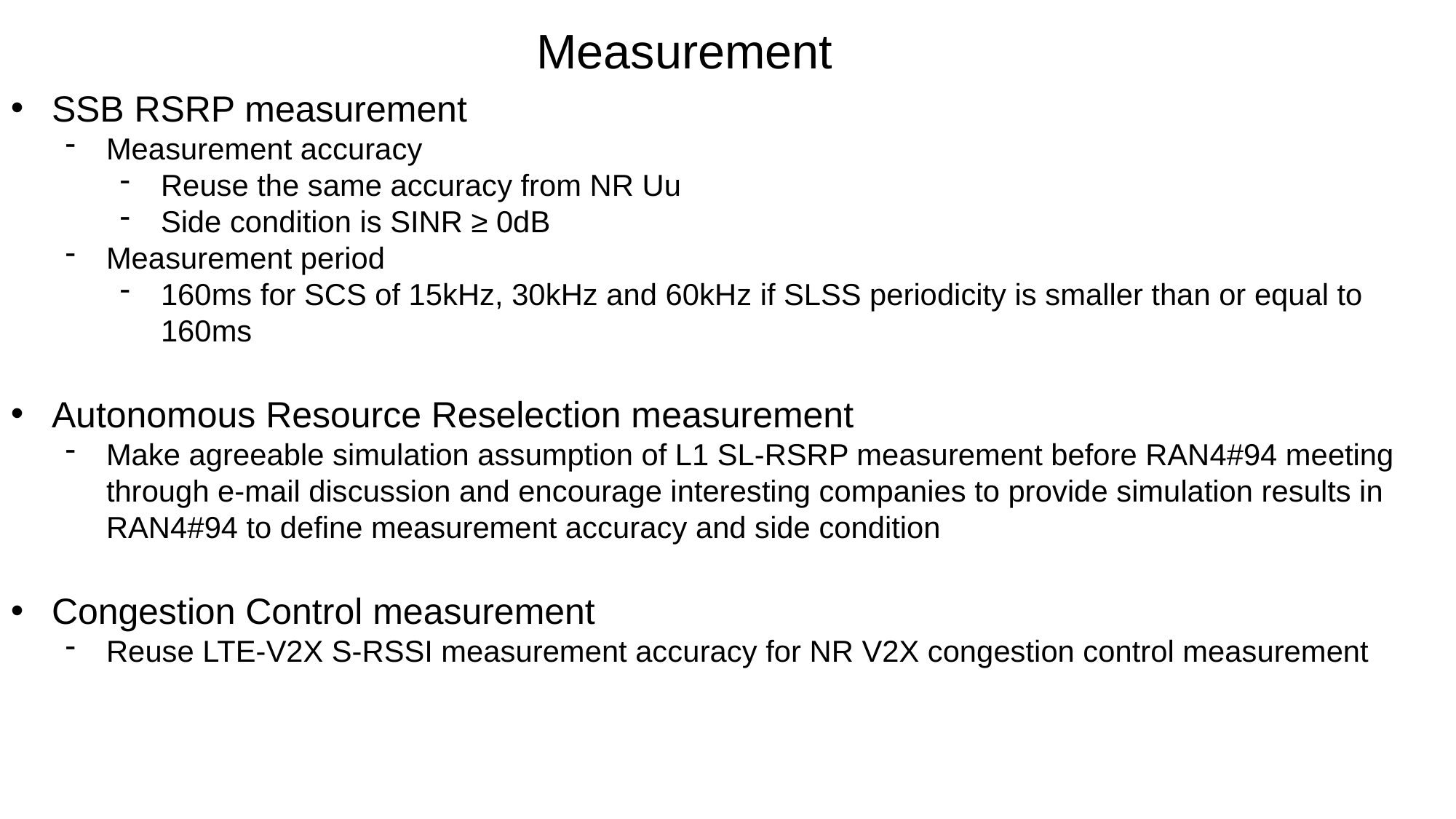

Measurement
SSB RSRP measurement
Measurement accuracy
Reuse the same accuracy from NR Uu
Side condition is SINR ≥ 0dB
Measurement period
160ms for SCS of 15kHz, 30kHz and 60kHz if SLSS periodicity is smaller than or equal to 160ms

Autonomous Resource Reselection measurement
Make agreeable simulation assumption of L1 SL-RSRP measurement before RAN4#94 meeting through e-mail discussion and encourage interesting companies to provide simulation results in RAN4#94 to define measurement accuracy and side condition

Congestion Control measurement
Reuse LTE-V2X S-RSSI measurement accuracy for NR V2X congestion control measurement